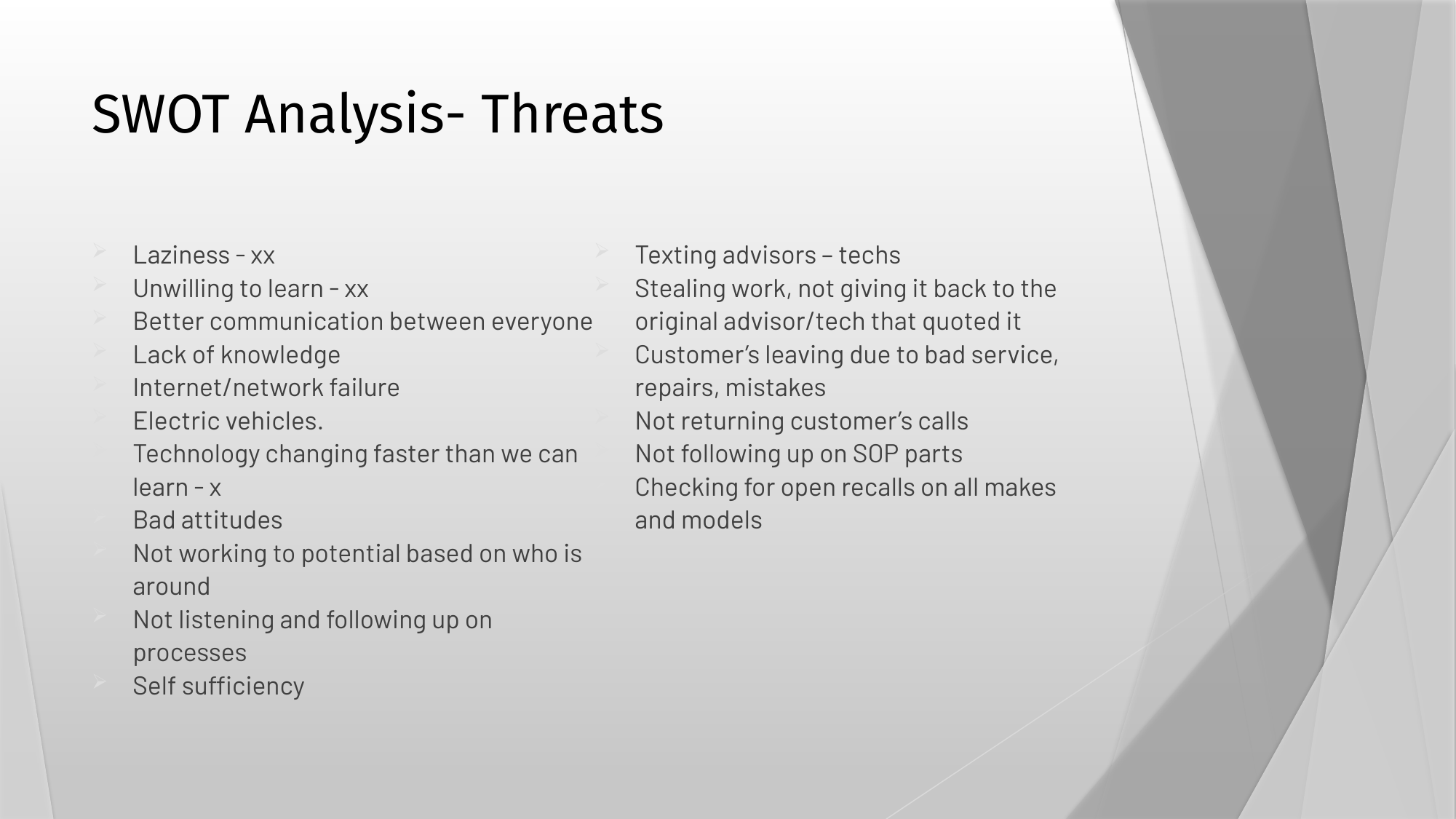

# SWOT Analysis- Threats
Laziness - xx
Unwilling to learn - xx
Better communication between everyone
Lack of knowledge
Internet/network failure
Electric vehicles.
Technology changing faster than we can learn - x
Bad attitudes
Not working to potential based on who is around
Not listening and following up on processes
Self sufficiency
Texting advisors – techs
Stealing work, not giving it back to the original advisor/tech that quoted it
Customer’s leaving due to bad service, repairs, mistakes
Not returning customer’s calls
Not following up on SOP parts
Checking for open recalls on all makes and models